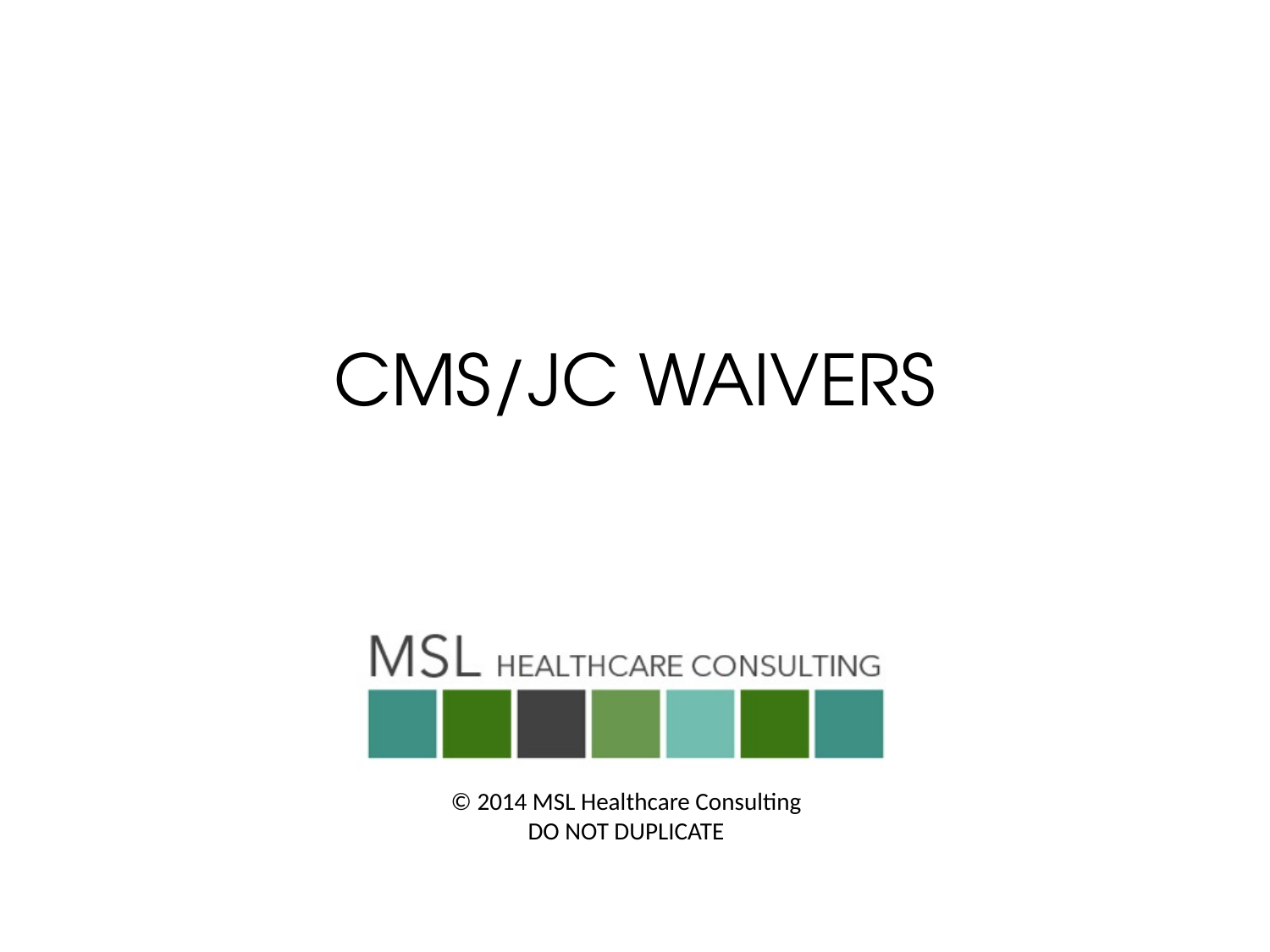

# CMS/JC WAIVERS
© 2014 MSL Healthcare Consulting
DO NOT DUPLICATE